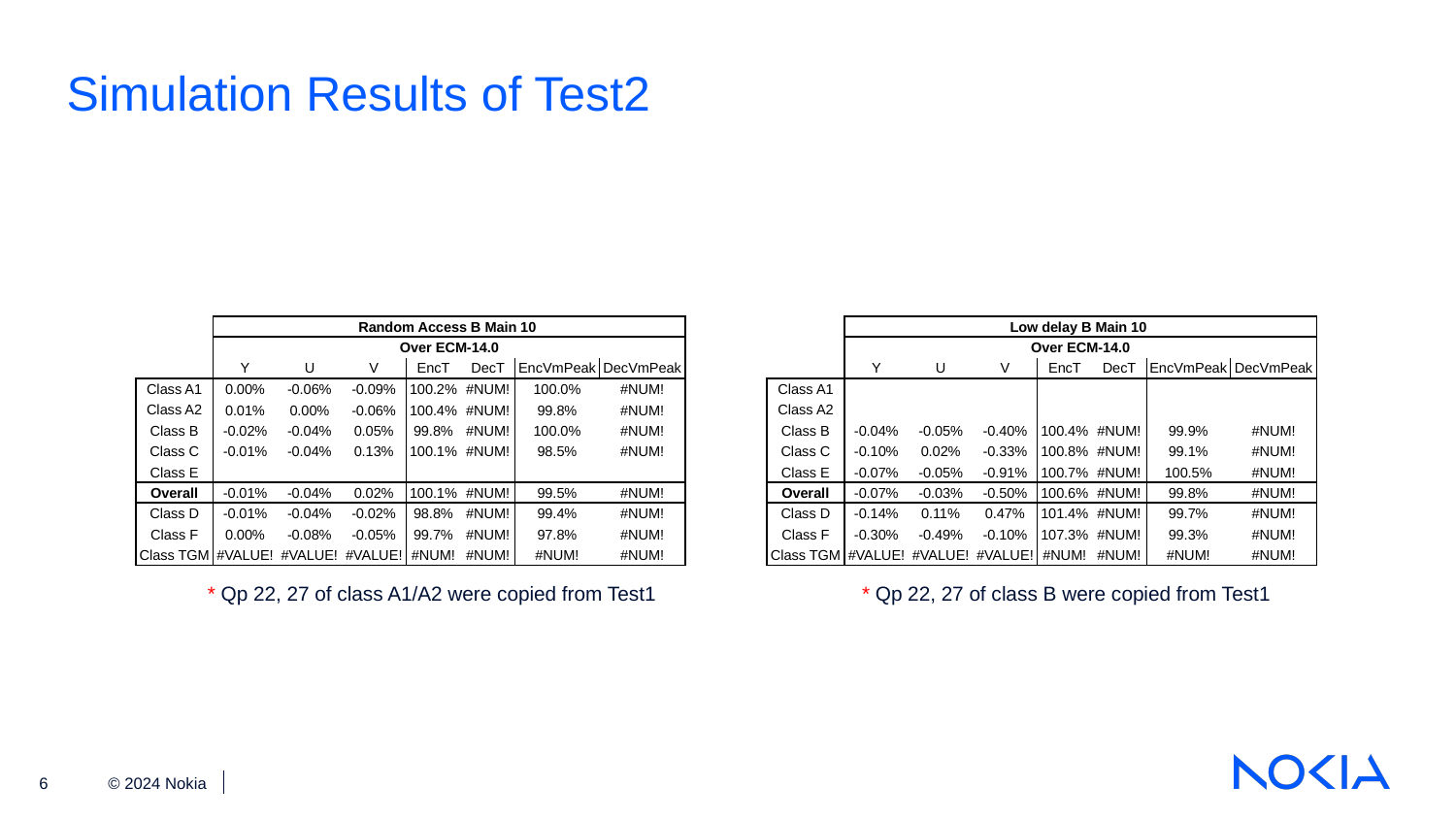

Simulation Results of Test2
|  | Random Access B Main 10 |  |  |  |  |  |  |
| --- | --- | --- | --- | --- | --- | --- | --- |
|  | Over ECM-14.0 |  |  |  |  |  |  |
|  | Y | U | V | EncT | DecT | EncVmPeak | DecVmPeak |
| Class A1 | 0.00% | -0.06% | -0.09% | 100.2% | #NUM! | 100.0% | #NUM! |
| Class A2 | 0.01% | 0.00% | -0.06% | 100.4% | #NUM! | 99.8% | #NUM! |
| Class B | -0.02% | -0.04% | 0.05% | 99.8% | #NUM! | 100.0% | #NUM! |
| Class C | -0.01% | -0.04% | 0.13% | 100.1% | #NUM! | 98.5% | #NUM! |
| Class E |  |  |  |  |  |  |  |
| Overall | -0.01% | -0.04% | 0.02% | 100.1% | #NUM! | 99.5% | #NUM! |
| Class D | -0.01% | -0.04% | -0.02% | 98.8% | #NUM! | 99.4% | #NUM! |
| Class F | 0.00% | -0.08% | -0.05% | 99.7% | #NUM! | 97.8% | #NUM! |
| Class TGM | #VALUE! | #VALUE! | #VALUE! | #NUM! | #NUM! | #NUM! | #NUM! |
|  | Low delay B Main 10 |  |  |  |  |  |  |
| --- | --- | --- | --- | --- | --- | --- | --- |
|  | Over ECM-14.0 |  |  |  |  |  |  |
|  | Y | U | V | EncT | DecT | EncVmPeak | DecVmPeak |
| Class A1 |  |  |  |  |  |  |  |
| Class A2 |  |  |  |  |  |  |  |
| Class B | -0.04% | -0.05% | -0.40% | 100.4% | #NUM! | 99.9% | #NUM! |
| Class C | -0.10% | 0.02% | -0.33% | 100.8% | #NUM! | 99.1% | #NUM! |
| Class E | -0.07% | -0.05% | -0.91% | 100.7% | #NUM! | 100.5% | #NUM! |
| Overall | -0.07% | -0.03% | -0.50% | 100.6% | #NUM! | 99.8% | #NUM! |
| Class D | -0.14% | 0.11% | 0.47% | 101.4% | #NUM! | 99.7% | #NUM! |
| Class F | -0.30% | -0.49% | -0.10% | 107.3% | #NUM! | 99.3% | #NUM! |
| Class TGM | #VALUE! | #VALUE! | #VALUE! | #NUM! | #NUM! | #NUM! | #NUM! |
* Qp 22, 27 of class A1/A2 were copied from Test1
* Qp 22, 27 of class B were copied from Test1